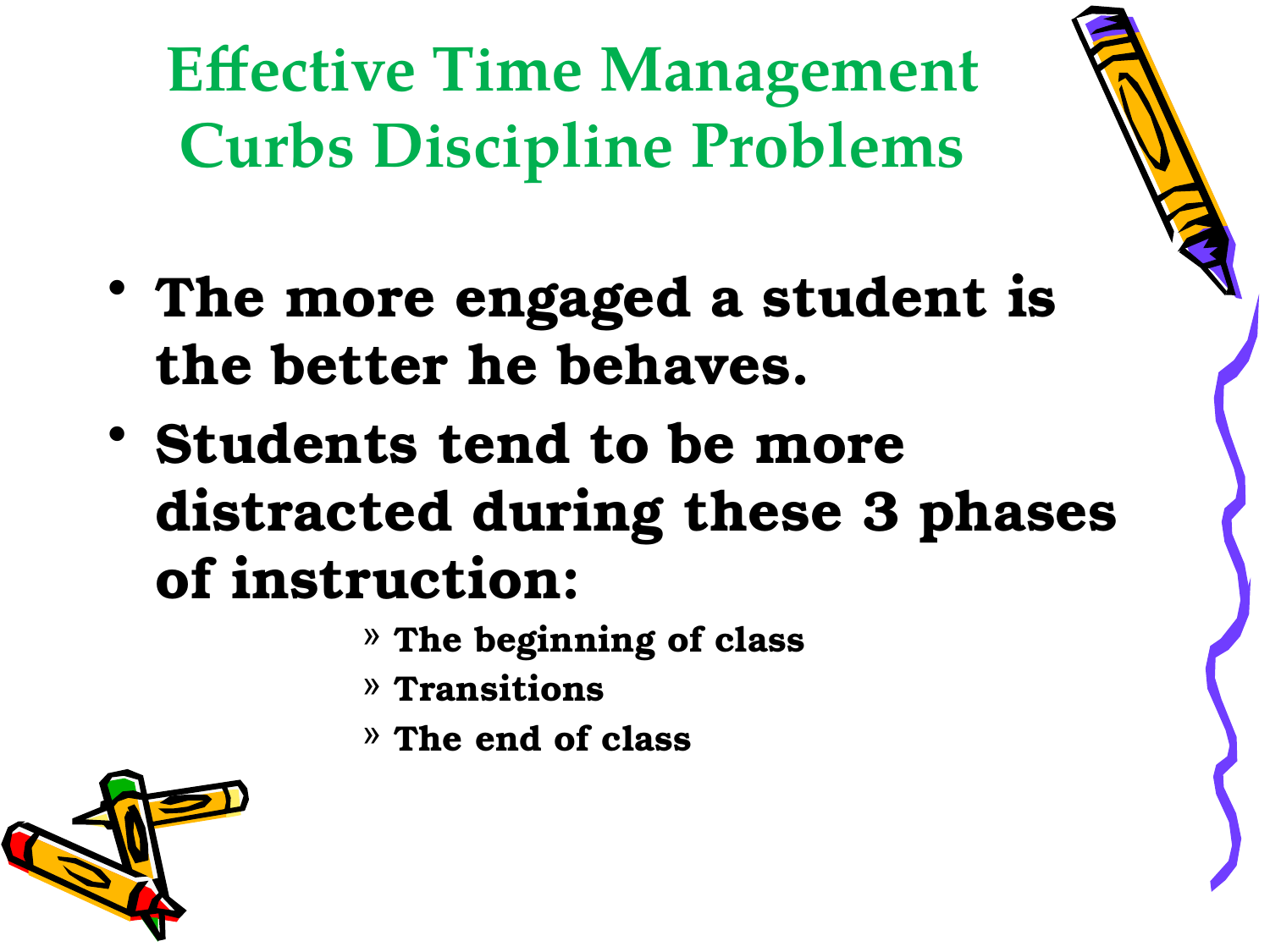

# Effective Time Management Curbs Discipline Problems
The more engaged a student is the better he behaves.
Students tend to be more distracted during these 3 phases of instruction:
The beginning of class
Transitions
The end of class